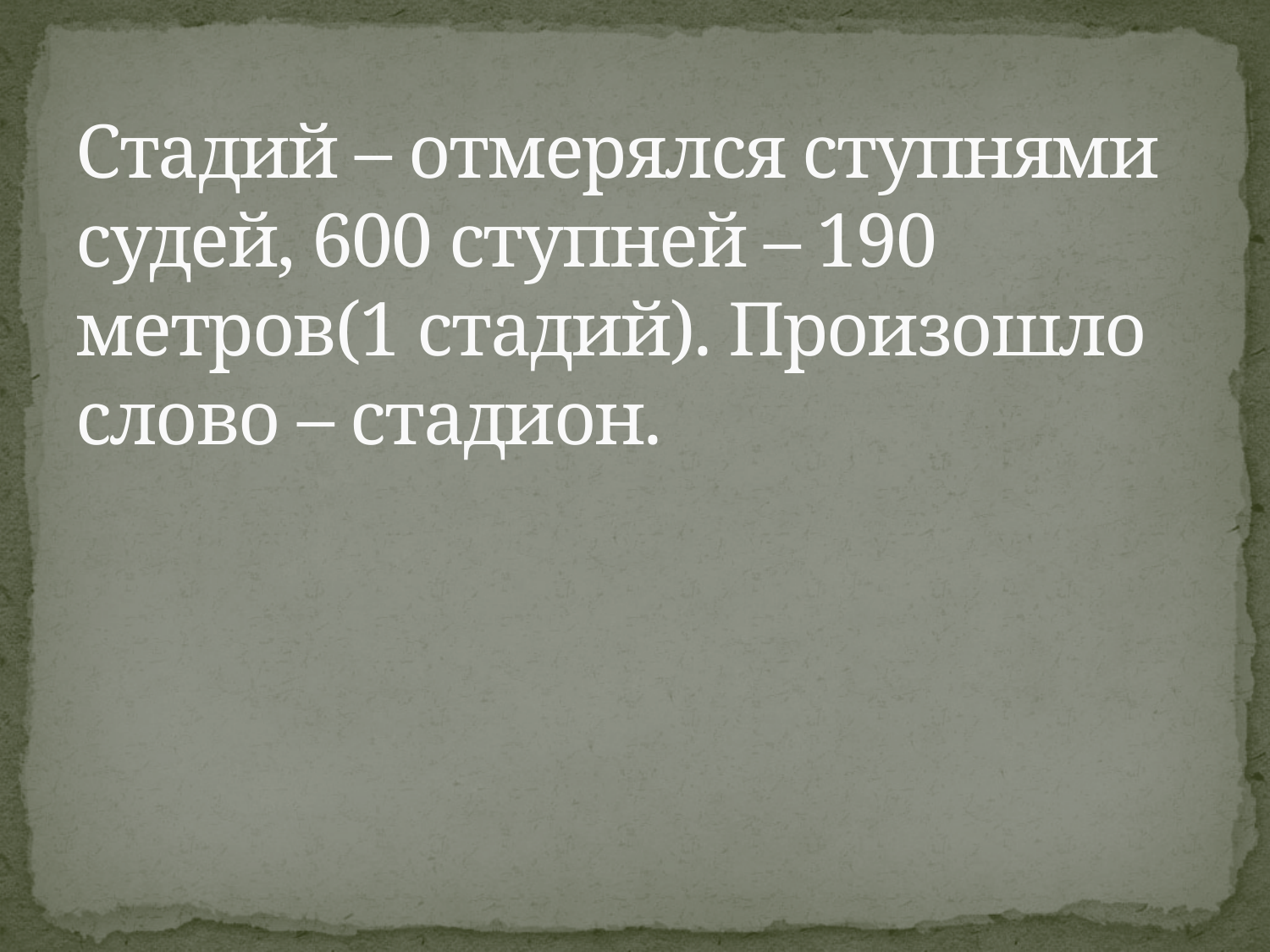

# Стадий – отмерялся ступнями судей, 600 ступней – 190 метров(1 стадий). Произошло слово – стадион.